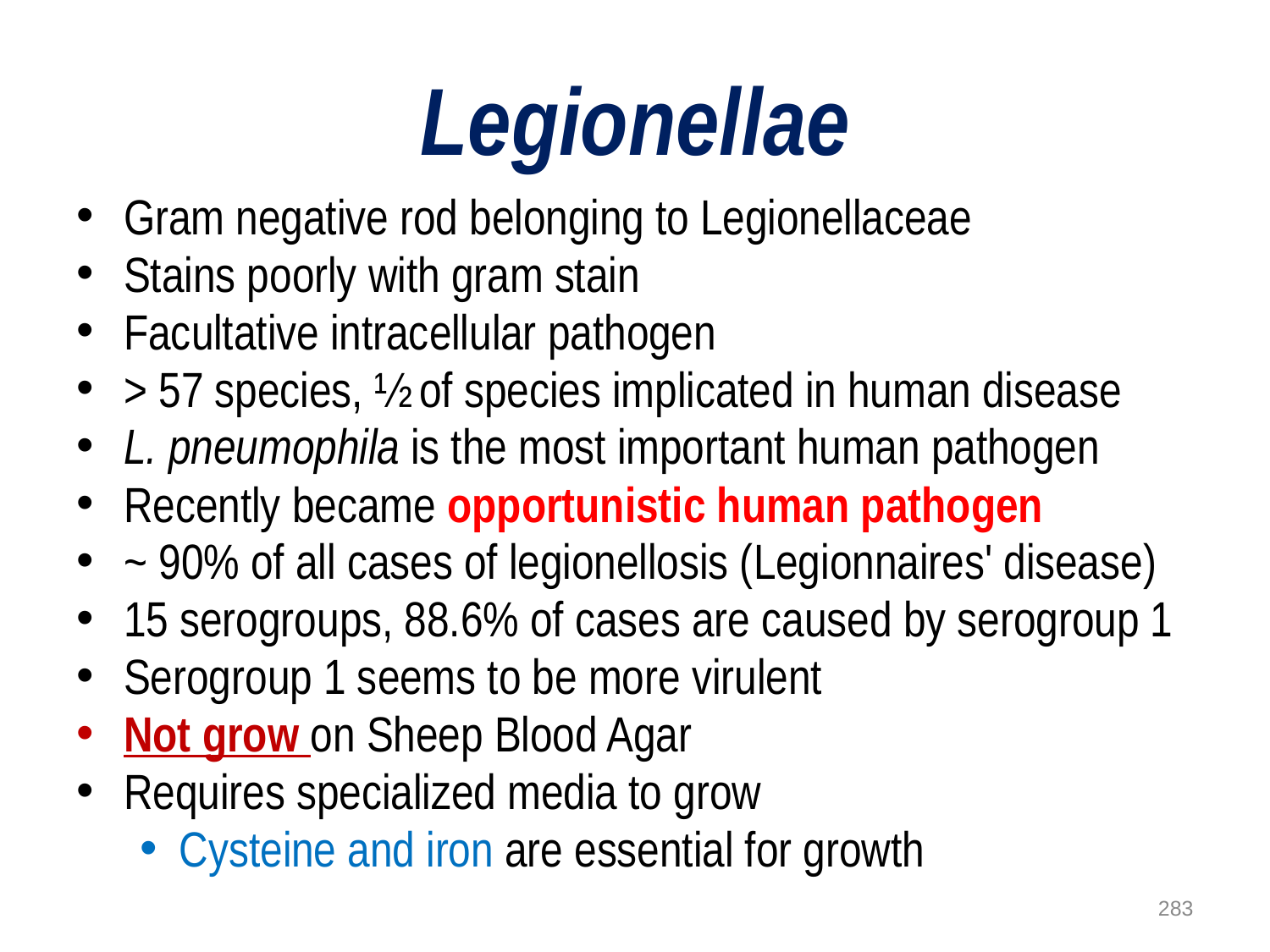

# Legionellae
Gram negative rod belonging to Legionellaceae
Stains poorly with gram stain
Facultative intracellular pathogen
> 57 species, ½ of species implicated in human disease
L. pneumophila is the most important human pathogen
Recently became opportunistic human pathogen
~ 90% of all cases of legionellosis (Legionnaires' disease)
15 serogroups, 88.6% of cases are caused by serogroup 1
Serogroup 1 seems to be more virulent
Not grow on Sheep Blood Agar
Requires specialized media to grow
Cysteine and iron are essential for growth

283